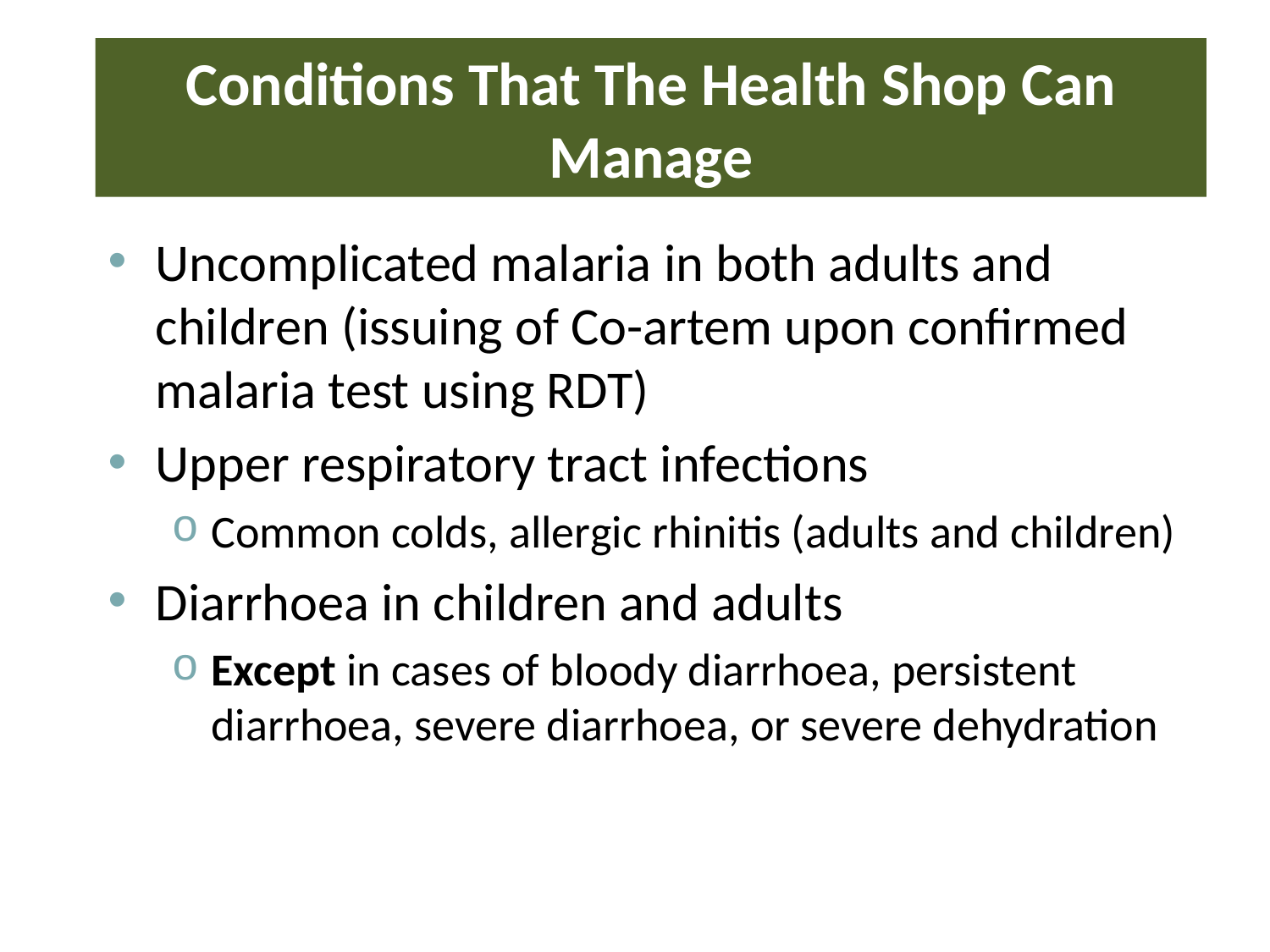

# Conditions That The Health Shop Can Manage
Uncomplicated malaria in both adults and children (issuing of Co-artem upon confirmed malaria test using RDT)
Upper respiratory tract infections
Common colds, allergic rhinitis (adults and children)
Diarrhoea in children and adults
Except in cases of bloody diarrhoea, persistent diarrhoea, severe diarrhoea, or severe dehydration